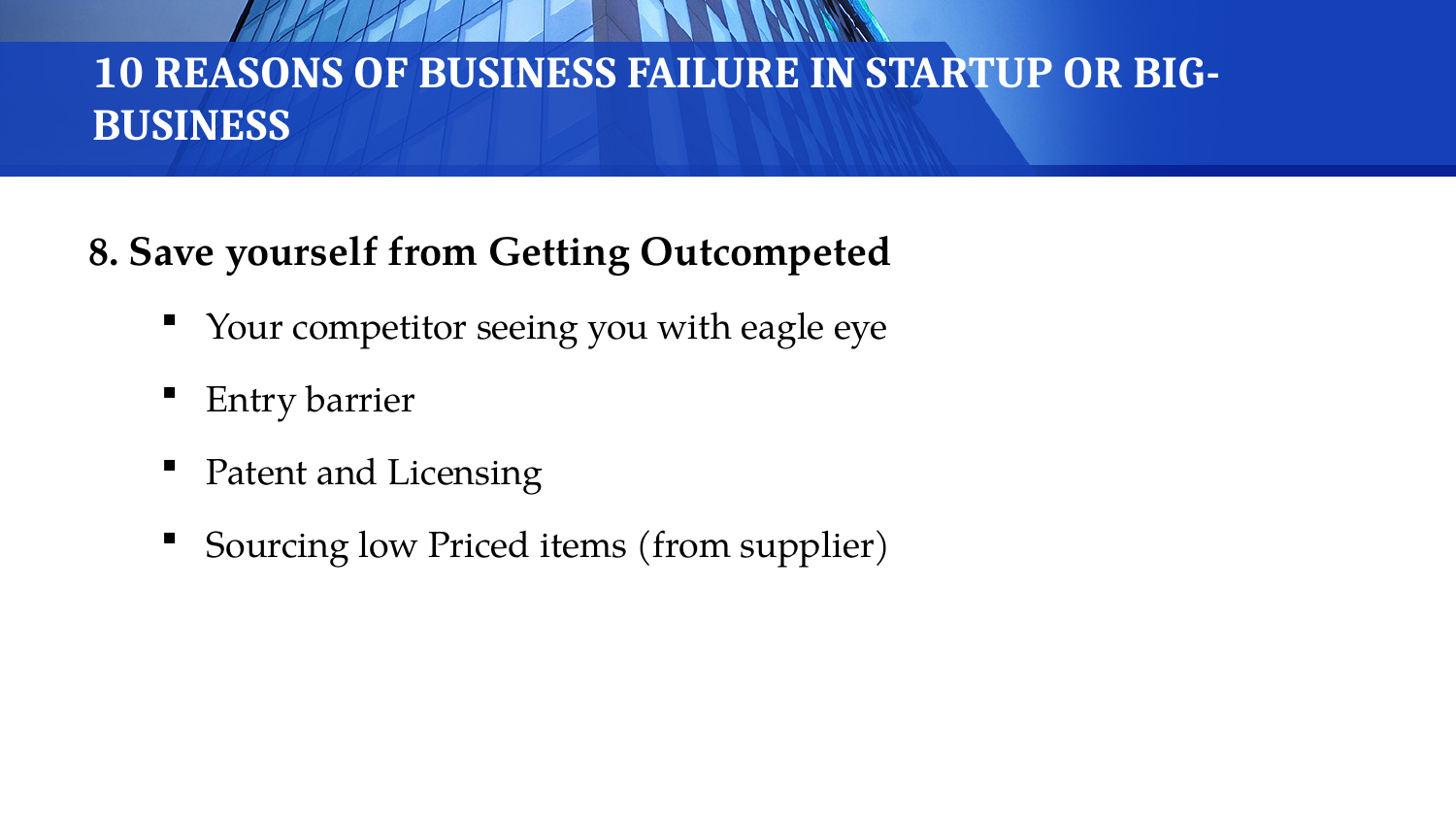

# 10 REASONS OF BUSINESS FAILURE IN STARTUP OR BIG-BUSINESS
8. Save yourself from Getting Outcompeted
Your competitor seeing you with eagle eye
Entry barrier
Patent and Licensing
Sourcing low Priced items (from supplier)